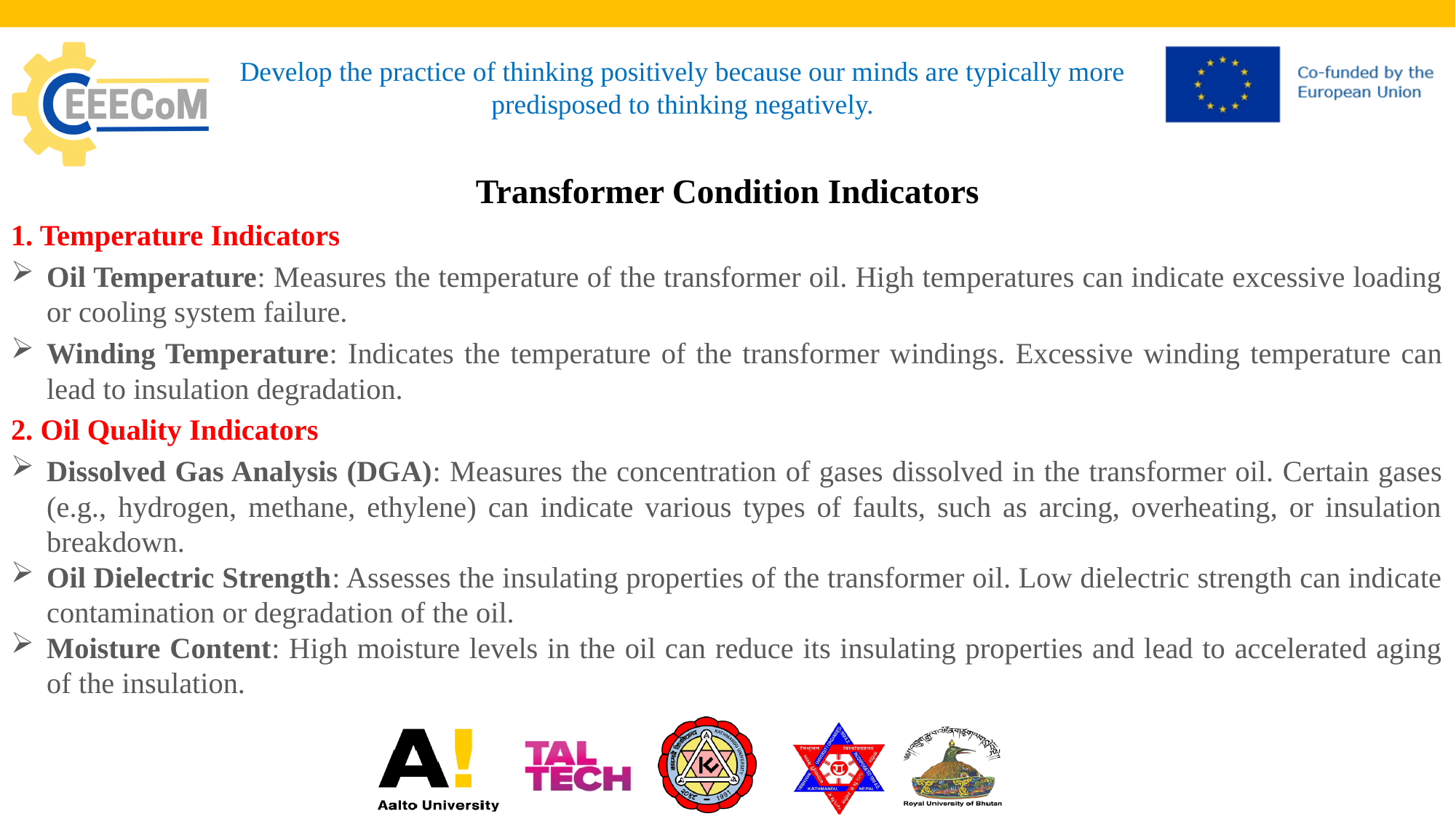

# Develop the practice of thinking positively because our minds are typically more predisposed to thinking negatively.
Transformer Condition Indicators
1. Temperature Indicators
Oil Temperature: Measures the temperature of the transformer oil. High temperatures can indicate excessive loading or cooling system failure.
Winding Temperature: Indicates the temperature of the transformer windings. Excessive winding temperature can lead to insulation degradation.
2. Oil Quality Indicators
Dissolved Gas Analysis (DGA): Measures the concentration of gases dissolved in the transformer oil. Certain gases (e.g., hydrogen, methane, ethylene) can indicate various types of faults, such as arcing, overheating, or insulation breakdown.
Oil Dielectric Strength: Assesses the insulating properties of the transformer oil. Low dielectric strength can indicate contamination or degradation of the oil.
Moisture Content: High moisture levels in the oil can reduce its insulating properties and lead to accelerated aging of the insulation.